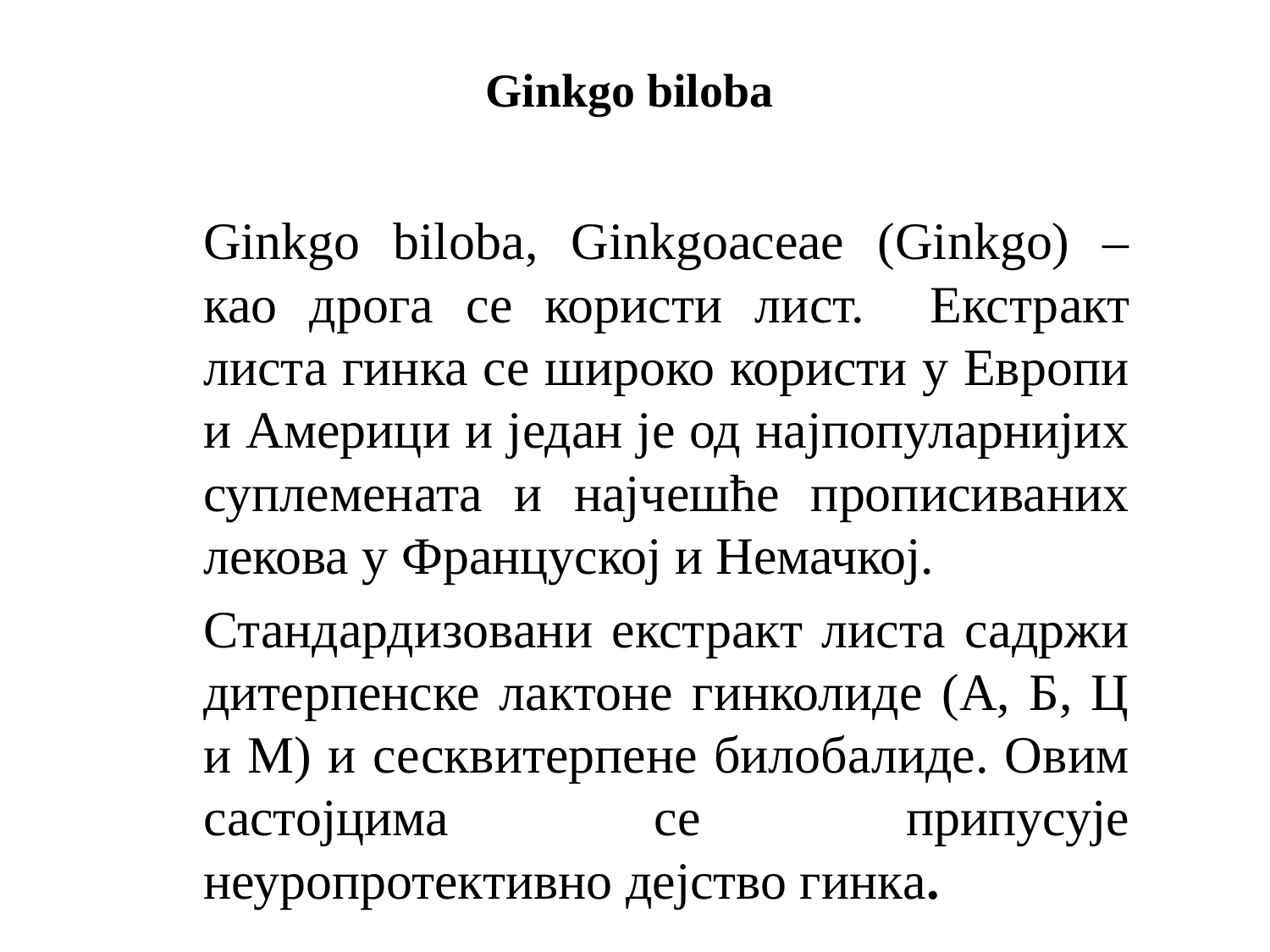

# Ginkgo biloba
Ginkgo biloba, Ginkgoaceae (Ginkgo) – као дрога се користи лист.  Екстракт листа гинка се широко користи у Европи и Америци и један је од најпопуларнијих суплемената и најчешће прописиваних лекова у Француској и Немачкој.
Стандардизовани екстракт листа садржи дитерпенске лактоне гинколиде (А, Б, Ц и М) и сесквитерпене билобалиде. Овим састојцима се припусује неуропротективно дејство гинка.